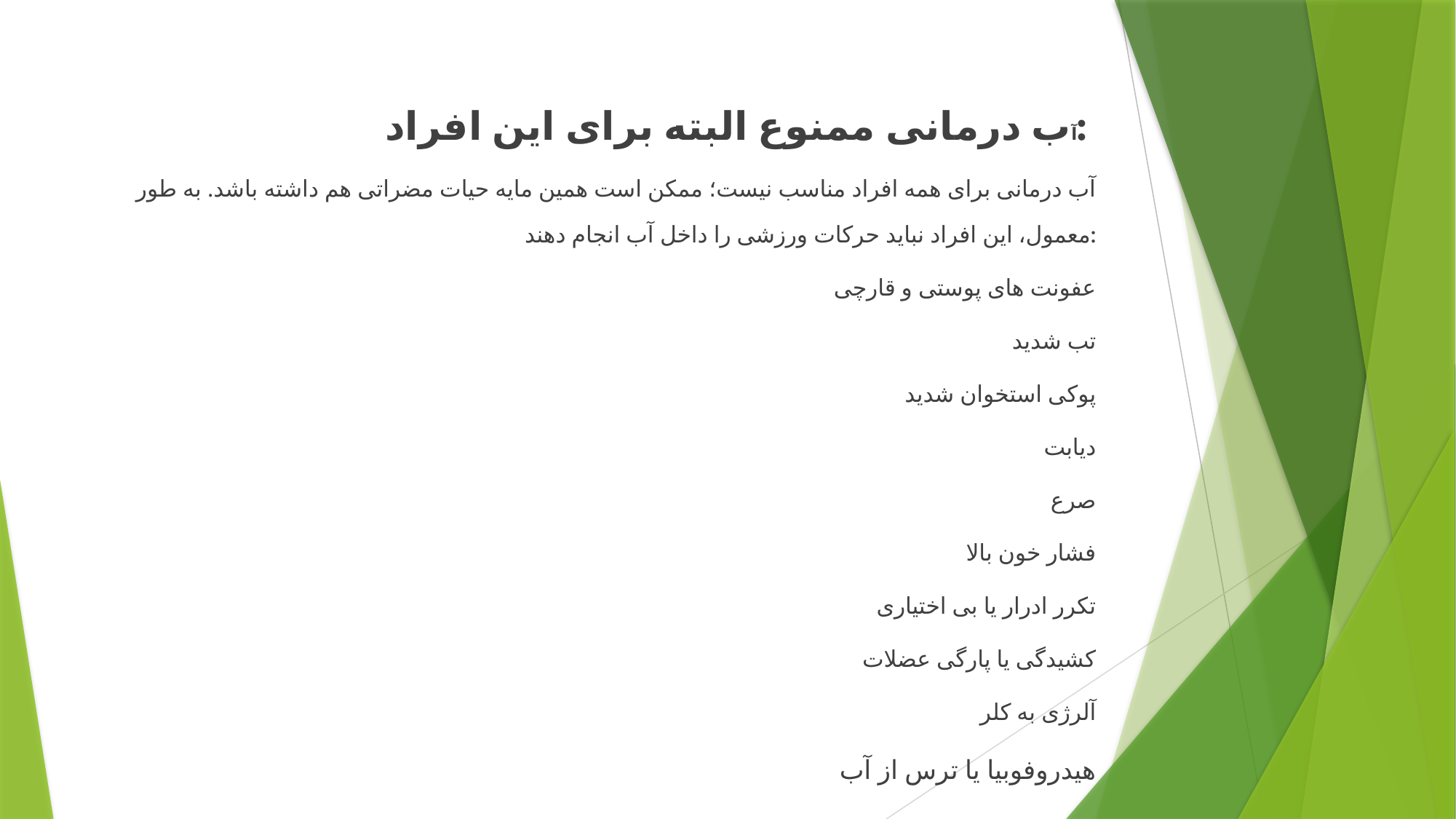

آب درمانی ممنوع البته برای این افراد:
آب درمانی برای همه افراد مناسب نیست؛ ممکن است همین مایه حیات مضراتی هم داشته باشد. به طور معمول، این افراد نباید حرکات ورزشی را داخل آب انجام دهند:
	عفونت های پوستی و قارچی
	تب شدید
	پوکی استخوان شدید
	دیابت
	صرع
	فشار خون بالا
	تکرر ادرار یا بی اختیاری
	کشیدگی یا پارگی عضلات
	آلرژی به کلر
	هیدروفوبیا یا ترس از آب